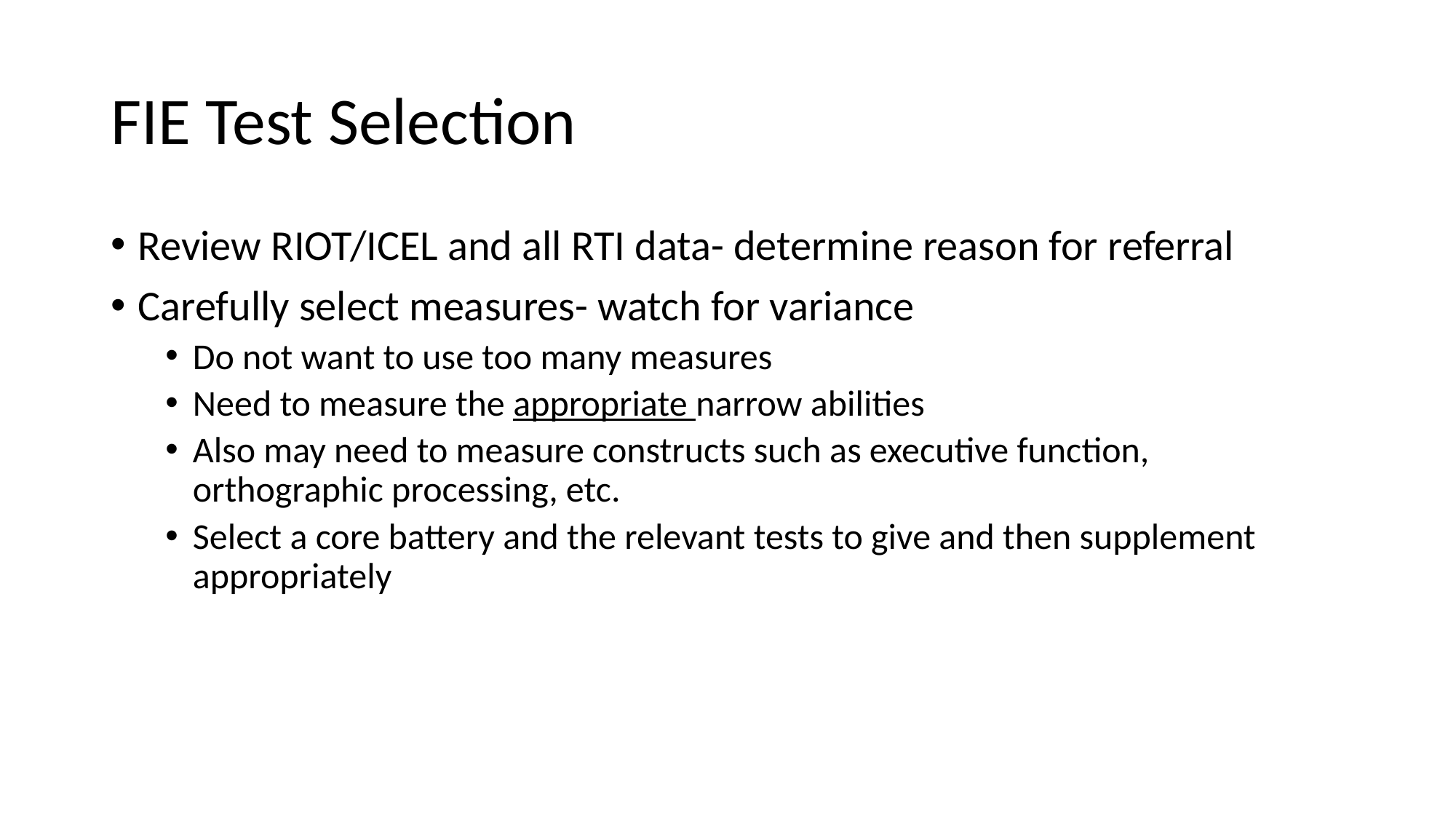

# FIE Test Selection
Review RIOT/ICEL and all RTI data- determine reason for referral
Carefully select measures- watch for variance
Do not want to use too many measures
Need to measure the appropriate narrow abilities
Also may need to measure constructs such as executive function, orthographic processing, etc.
Select a core battery and the relevant tests to give and then supplement appropriately